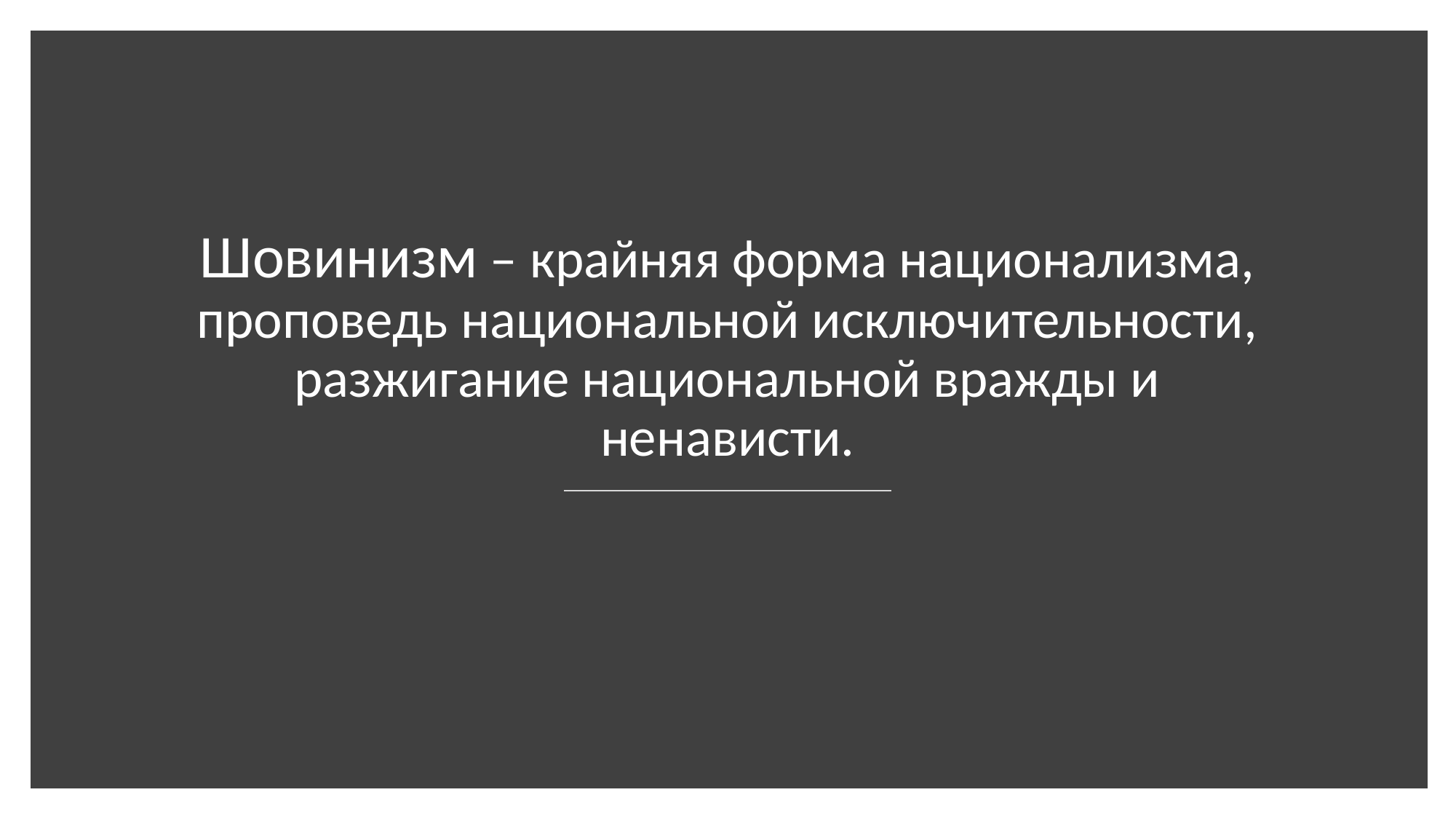

# Шовинизм – крайняя форма национализма, проповедь национальной исключительности, разжигание национальной вражды и ненависти.